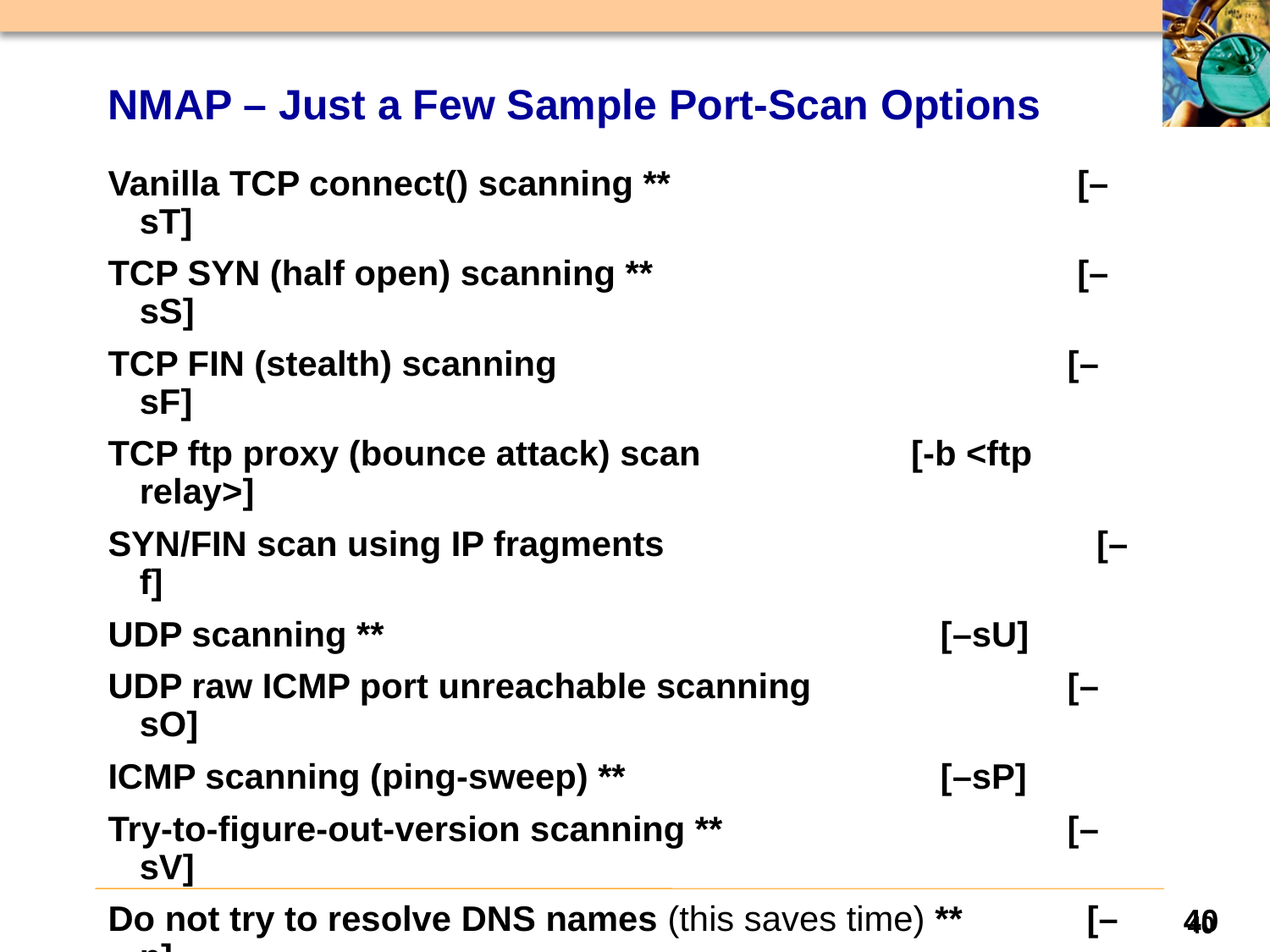

# NMAP – Just a Few Sample Port-Scan Options
Vanilla TCP connect() scanning **			     [–sT]
TCP SYN (half open) scanning **			     [–sS]
TCP FIN (stealth) scanning				    [– sF]
TCP ftp proxy (bounce attack) scan		 [-b <ftp relay>]
SYN/FIN scan using IP fragments			       [–f]
UDP scanning **					    [–sU]
UDP raw ICMP port unreachable scanning		    [–sO]
ICMP scanning (ping-sweep) **			    [–sP]
Try-to-figure-out-version scanning **			    [–sV]
Do not try to resolve DNS names (this saves time) **	      [–n]
Verbose mode (lots of extra debug-like output) **         [–v] [–vv]
Reverse-ident scanning            			      [– I]

EXAMPLE:	nmap –O –sS –sV 192.168.1.*

40